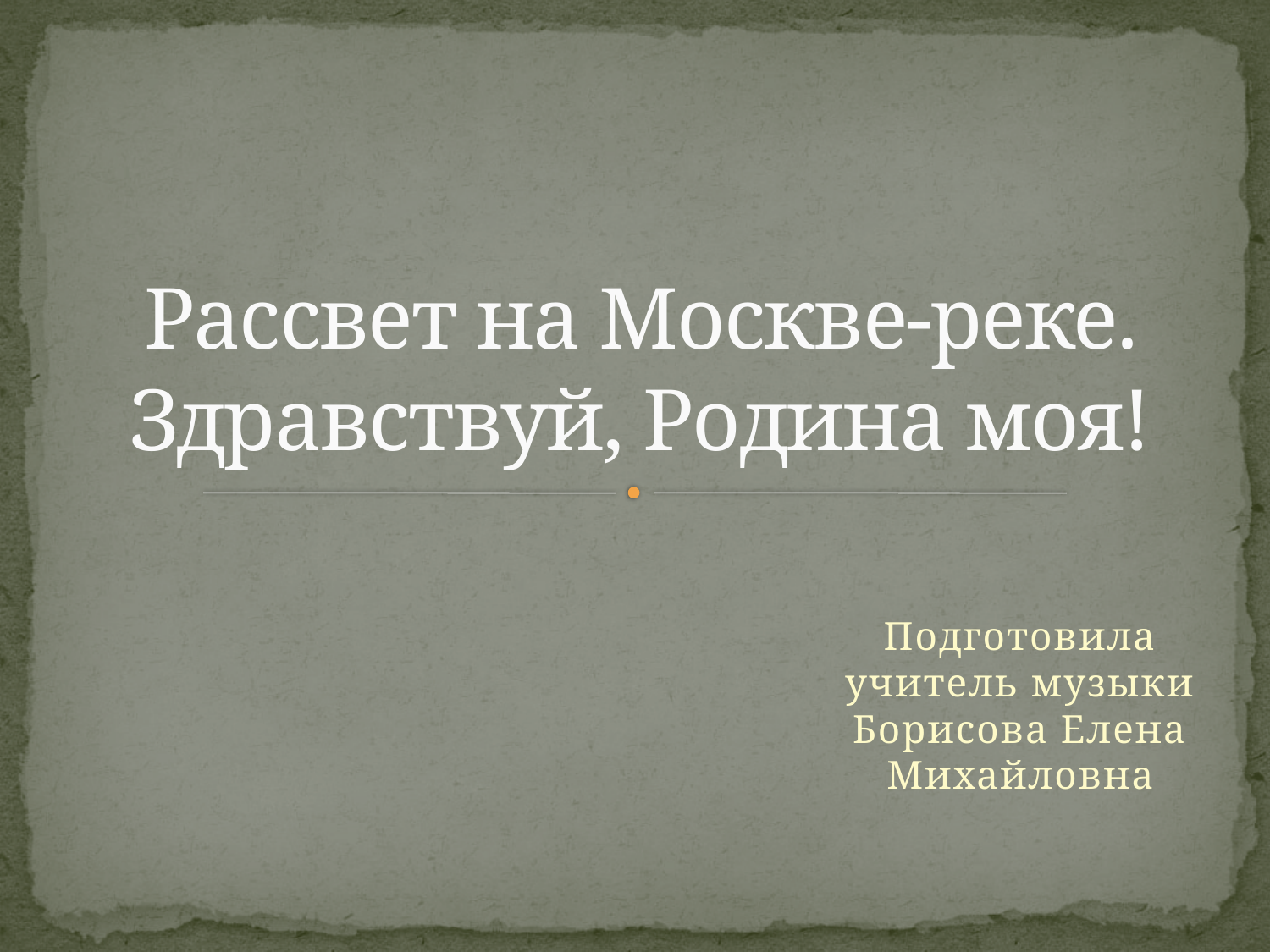

# Рассвет на Москве-реке. Здравствуй, Родина моя!
Подготовила учитель музыки Борисова Елена Михайловна